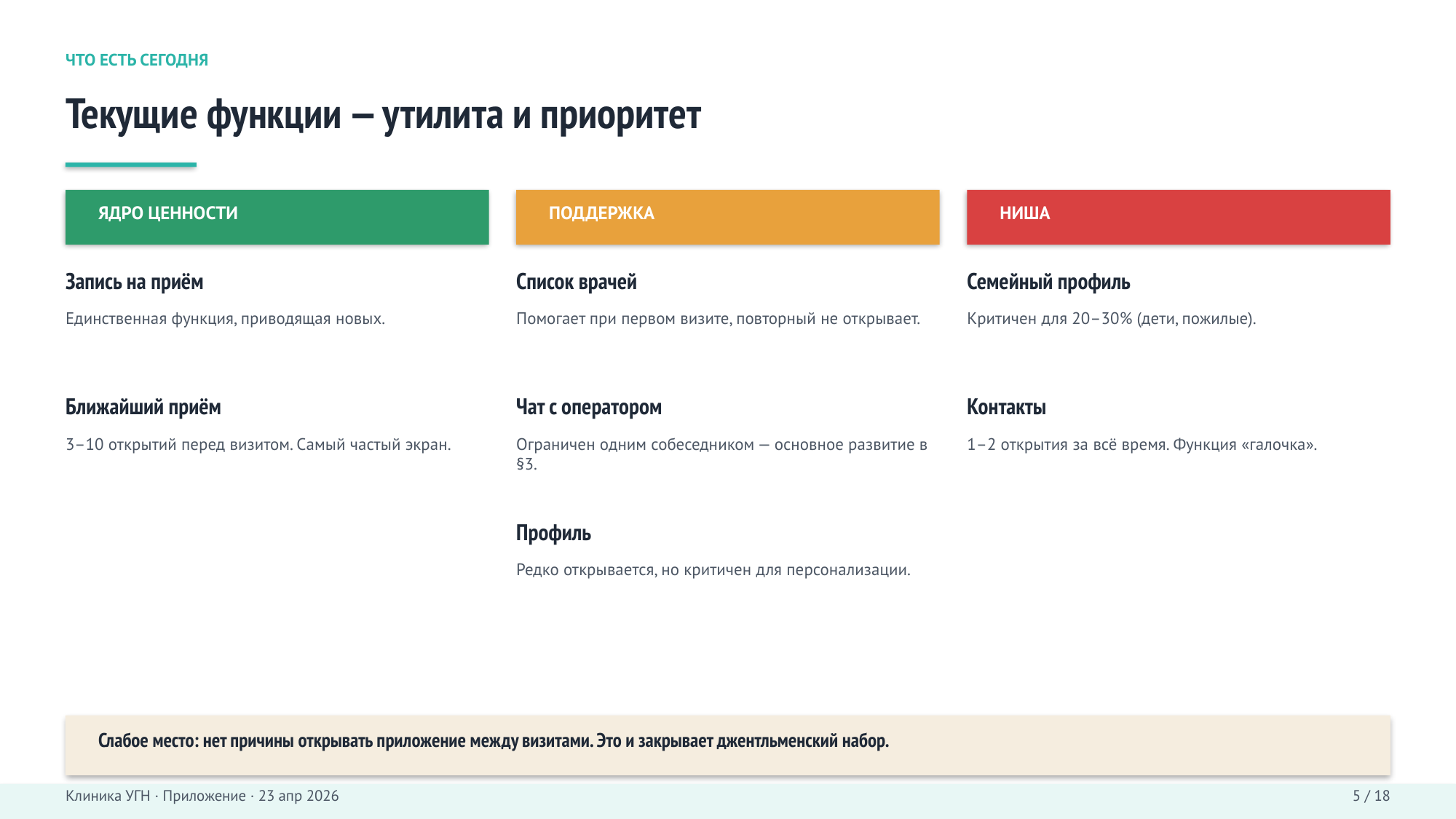

ЧТО ЕСТЬ СЕГОДНЯ
Текущие функции — утилита и приоритет

ЯДРО ЦЕННОСТИ
ПОДДЕРЖКА
НИША
Запись на приём
Список врачей
Семейный профиль
Единственная функция, приводящая новых.
Помогает при первом визите, повторный не открывает.
Критичен для 20–30% (дети, пожилые).
Ближайший приём
Чат с оператором
Контакты
3–10 открытий перед визитом. Самый частый экран.
Ограничен одним собеседником — основное развитие в §3.
1–2 открытия за всё время. Функция «галочка».
Профиль
Редко открывается, но критичен для персонализации.

Слабое место: нет причины открывать приложение между визитами. Это и закрывает джентльменский набор.

Клиника УГН · Приложение · 23 апр 2026
5 / 18